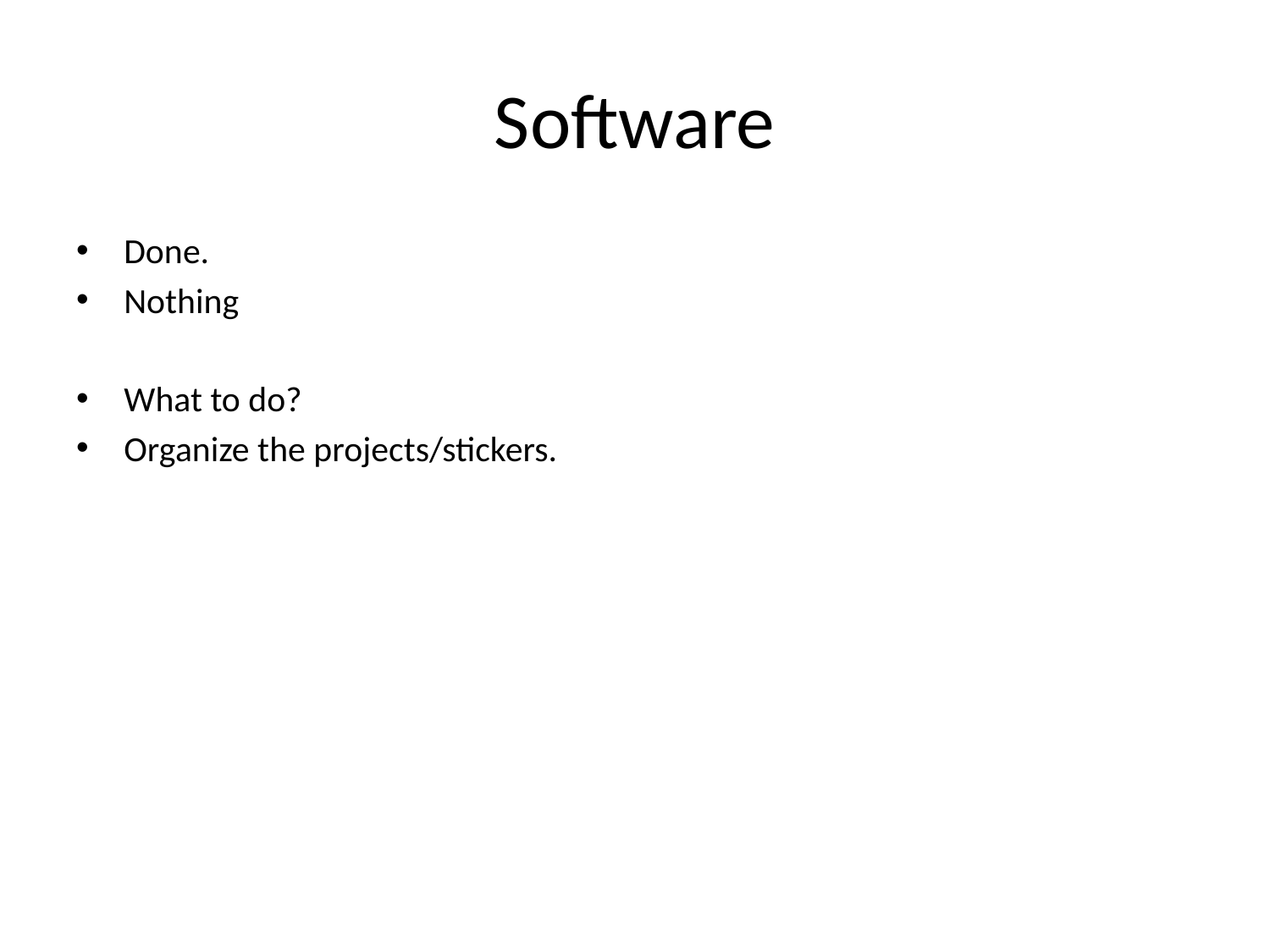

# Software
Done.
Nothing

What to do?
Organize the projects/stickers.